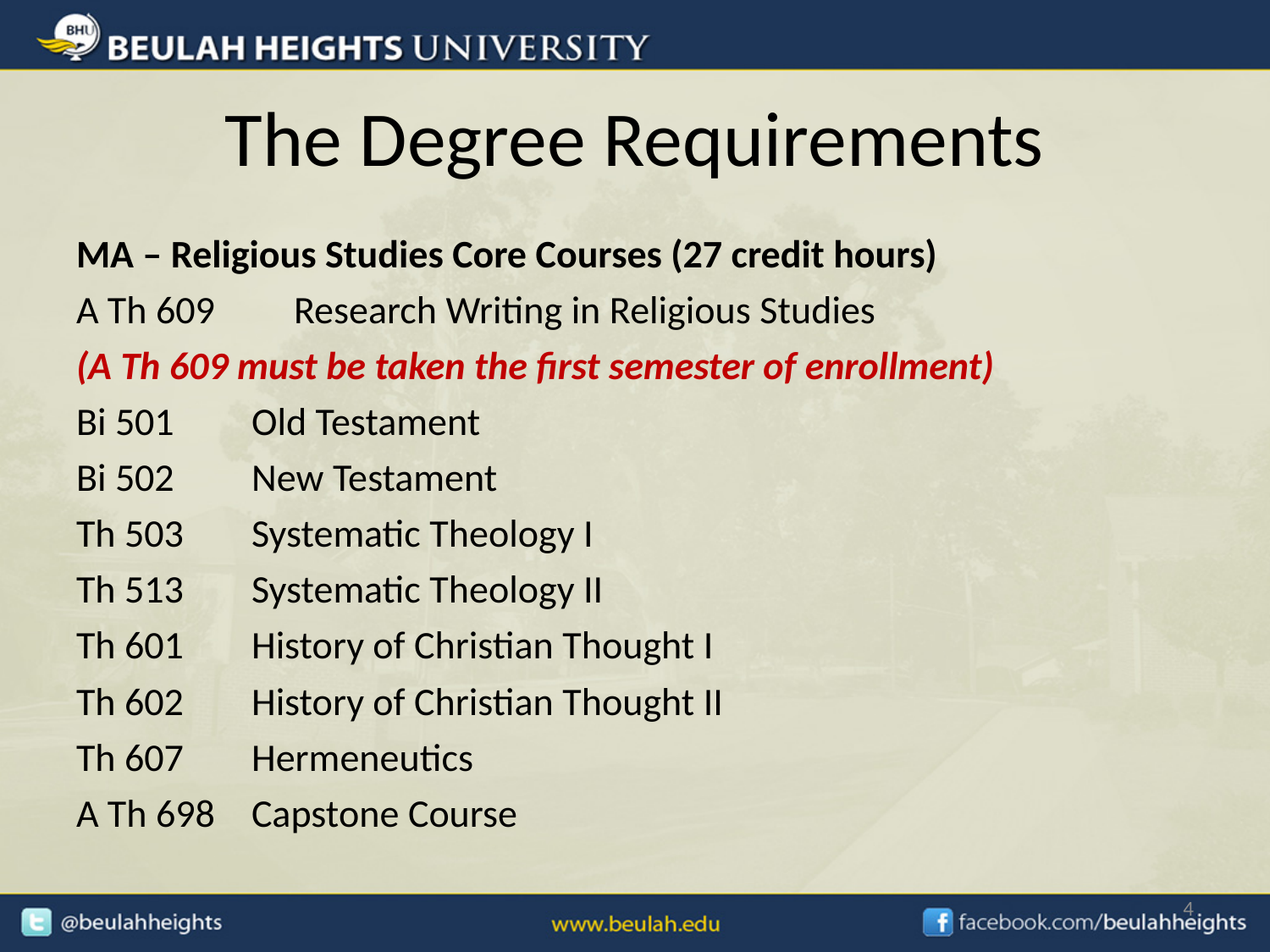

# The Degree Requirements
MA – Religious Studies Core Courses (27 credit hours)
A Th 609 	Research Writing in Religious Studies
(A Th 609 must be taken the first semester of enrollment)
Bi 501 	Old Testament
Bi 502 	New Testament
Th 503 	Systematic Theology I
Th 513 	Systematic Theology II
Th 601 	History of Christian Thought I
Th 602 	History of Christian Thought II
Th 607	Hermeneutics
A Th 698	Capstone Course

4